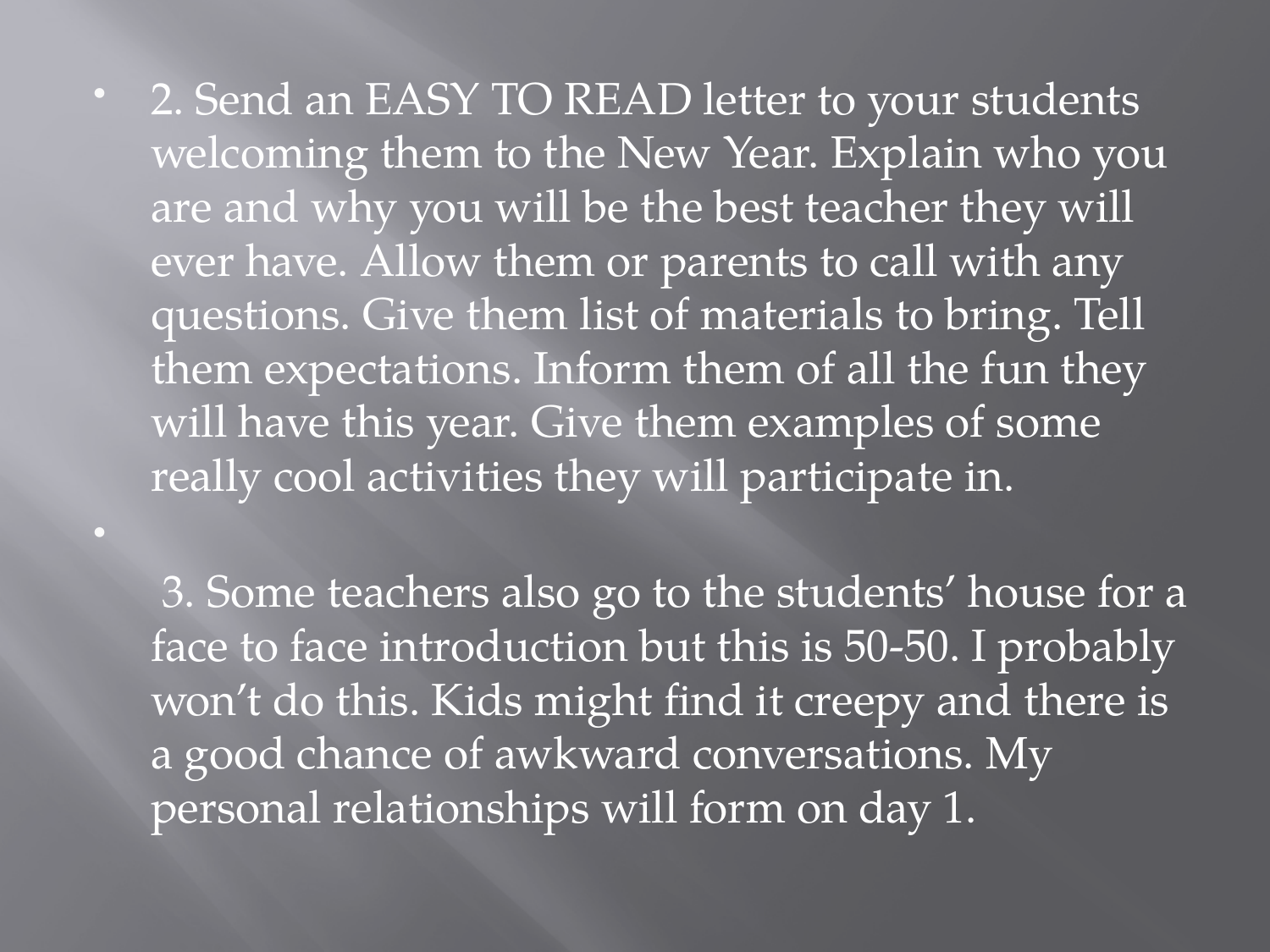

2. Send an EASY TO READ letter to your students welcoming them to the New Year. Explain who you are and why you will be the best teacher they will ever have. Allow them or parents to call with any questions. Give them list of materials to bring. Tell them expectations. Inform them of all the fun they will have this year. Give them examples of some really cool activities they will participate in.
 3. Some teachers also go to the students’ house for a face to face introduction but this is 50-50. I probably won’t do this. Kids might find it creepy and there is a good chance of awkward conversations. My personal relationships will form on day 1.